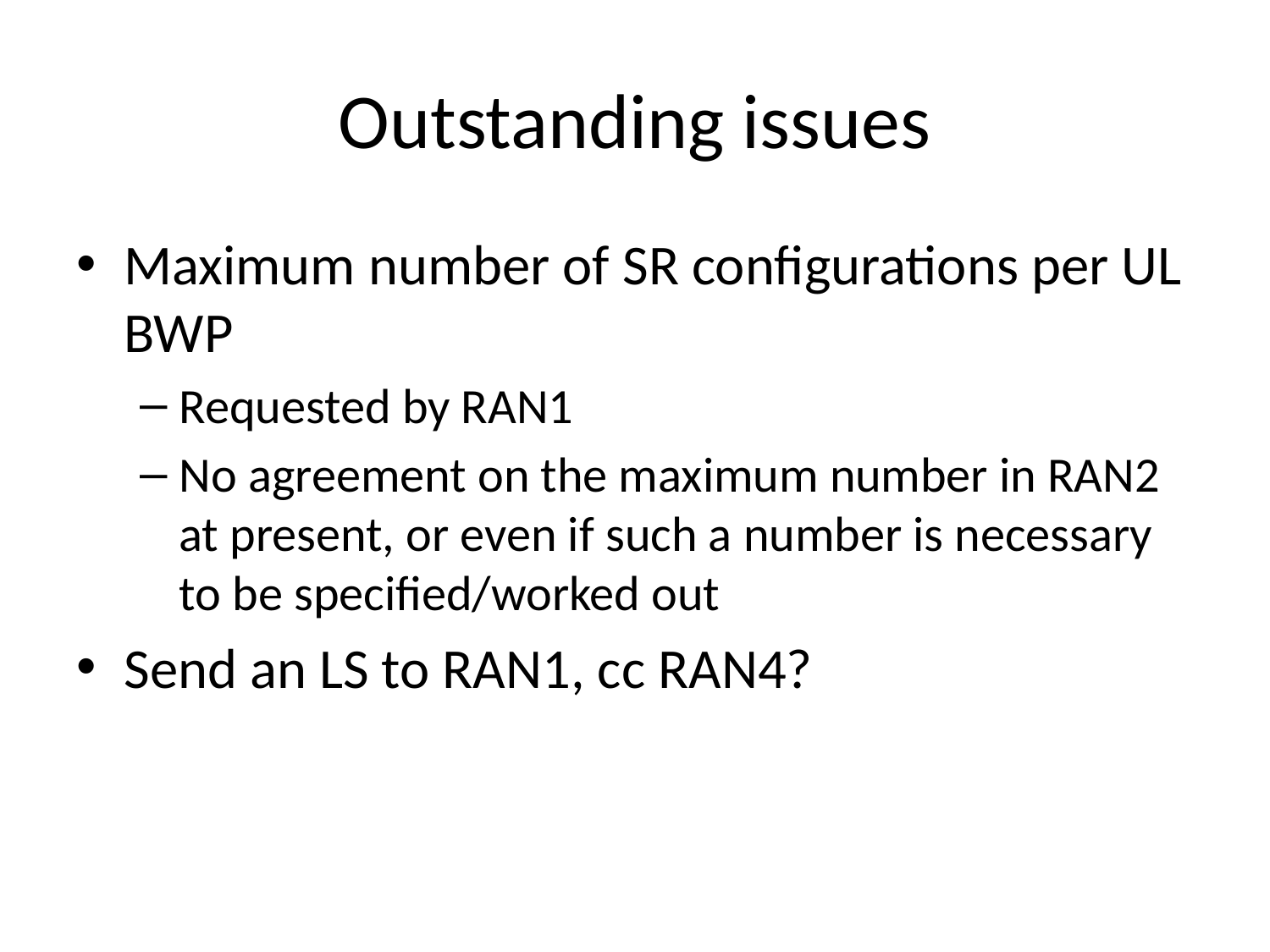

# Outstanding issues
Maximum number of SR configurations per UL BWP
Requested by RAN1
No agreement on the maximum number in RAN2 at present, or even if such a number is necessary to be specified/worked out
Send an LS to RAN1, cc RAN4?